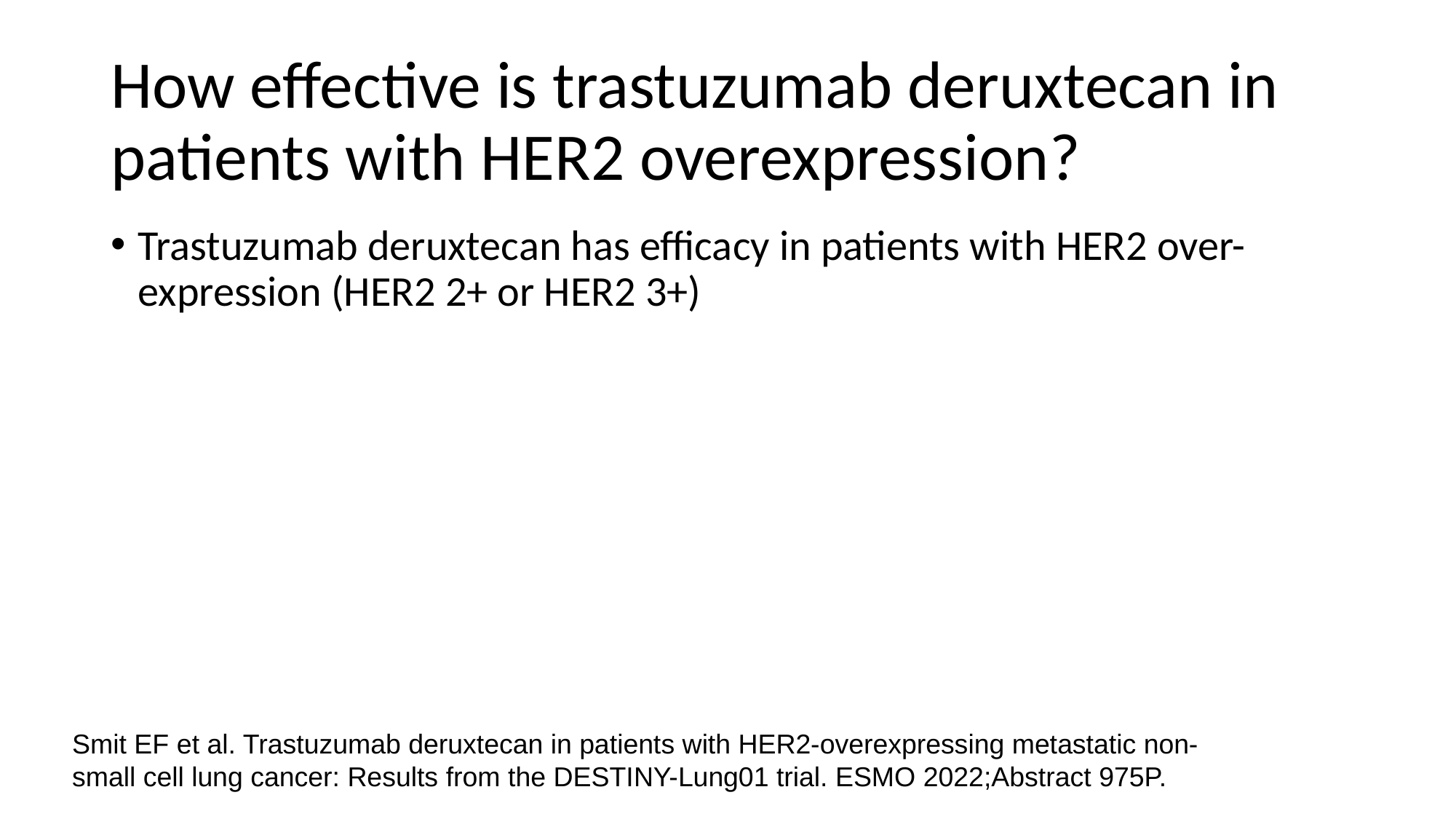

# How effective is trastuzumab deruxtecan in patients with HER2 overexpression?
Trastuzumab deruxtecan has efficacy in patients with HER2 over-expression (HER2 2+ or HER2 3+)
Smit EF et al. Trastuzumab deruxtecan in patients with HER2-overexpressing metastatic non-small cell lung cancer: Results from the DESTINY-Lung01 trial. ESMO 2022;Abstract 975P.